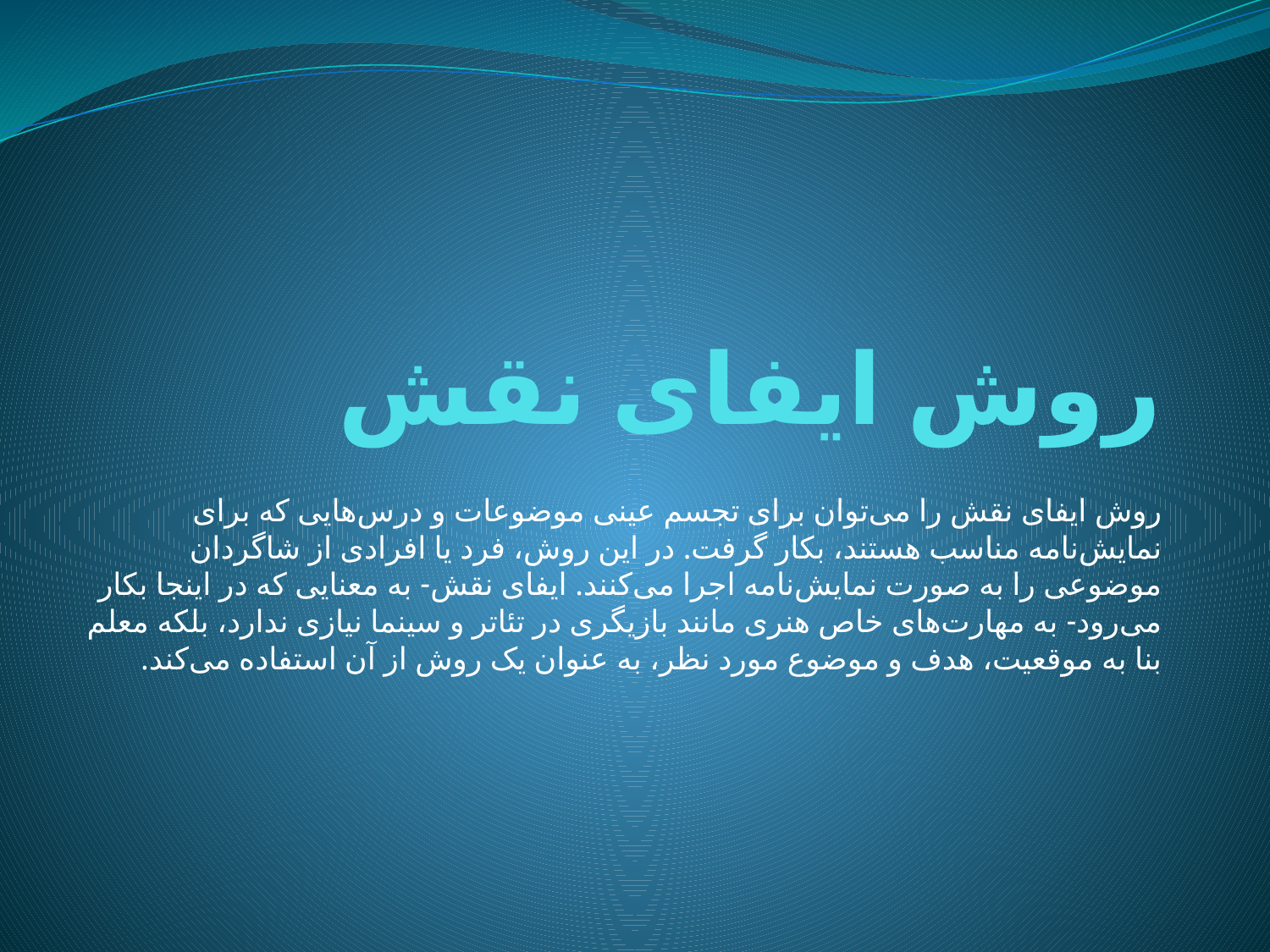

# روش ایفای نقش
روش ايفاى نقش را مى‌توان براى تجسم عينى موضوعات و درس‌هايى که براى نمايش‌نامه مناسب هستند، بکار گرفت. در اين روش، فرد يا افرادى از شاگردان موضوعى را به صورت نمايش‌نامه اجرا مى‌کنند. ايفاى نقش- به معنايى که در اينجا بکار مى‌رود- به مهارت‌هاى خاص هنرى مانند بازيگرى در تئاتر و سينما نيازى ندارد، بلکه معلم بنا به موقعيت، هدف و موضوع مورد نظر، به عنوان يک روش از آن استفاده مى‌کند.